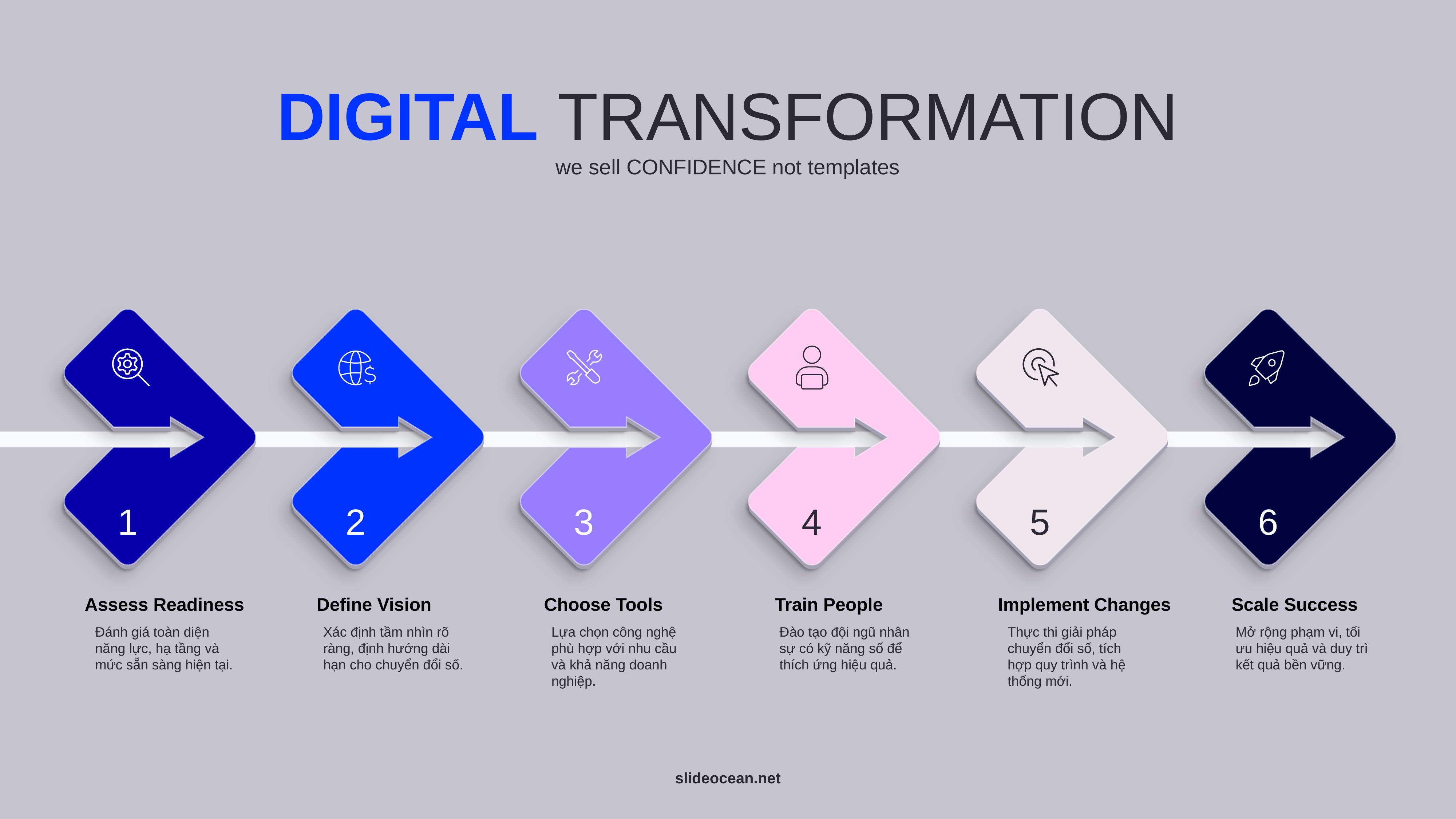

DIGITAL TRANSFORMATION
we sell CONFIDENCE not templates

1
2
3
4
5
6
Assess Readiness
Define Vision
Choose Tools
Train People
Implement Changes
Scale Success
Đánh giá toàn diện năng lực, hạ tầng và mức sẵn sàng hiện tại.
Xác định tầm nhìn rõ ràng, định hướng dài hạn cho chuyển đổi số.
Lựa chọn công nghệ phù hợp với nhu cầu và khả năng doanh nghiệp.
Đào tạo đội ngũ nhân sự có kỹ năng số để thích ứng hiệu quả.
Thực thi giải pháp chuyển đổi số, tích hợp quy trình và hệ thống mới.
Mở rộng phạm vi, tối ưu hiệu quả và duy trì kết quả bền vững.
slideocean.net